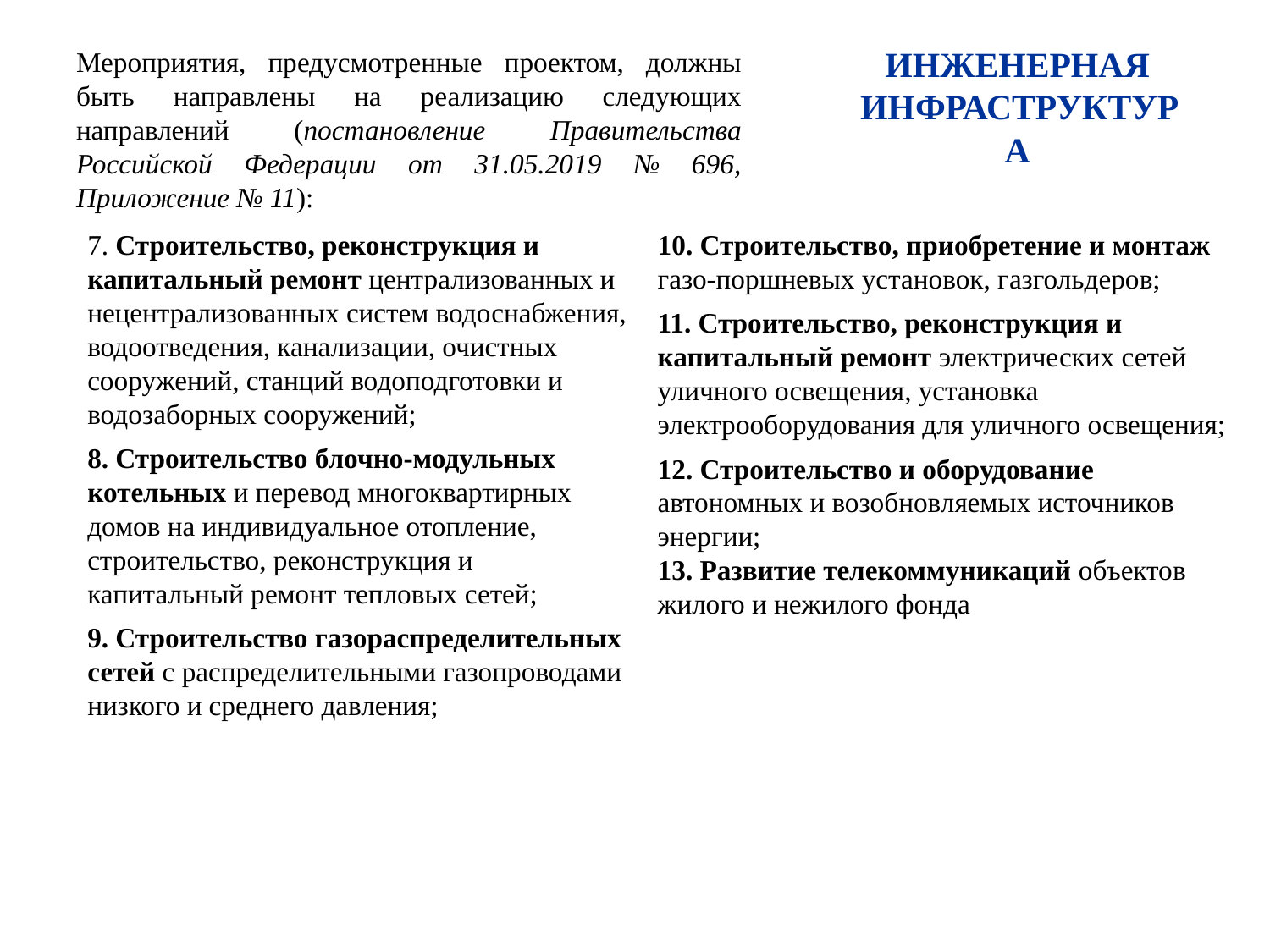

ИНЖЕНЕРНАЯ
ИНФРАСТРУКТУРА
# Мероприятия, предусмотренные проектом, должны быть направлены на реализацию следующих направлений (постановление Правительства Российской Федерации от 31.05.2019 № 696, Приложение № 11):
7. Строительство, реконструкция и капитальный ремонт централизованных и
нецентрализованных систем водоснабжения, водоотведения, канализации, очистных сооружений, станций водоподготовки и
водозаборных сооружений;
8. Строительство блочно-модульных котельных и перевод многоквартирных домов на индивидуальное отопление, строительство, реконструкция и капитальный ремонт тепловых сетей;
9. Строительство газораспределительных сетей с распределительными газопроводами низкого и среднего давления;
10. Строительство, приобретение и монтаж газо-поршневых установок, газгольдеров;
11. Строительство, реконструкция и капитальный ремонт электрических сетей уличного освещения, установка электрооборудования для уличного освещения;
12. Строительство и оборудование автономных и возобновляемых источников энергии;
13. Развитие телекоммуникаций объектов жилого и нежилого фонда